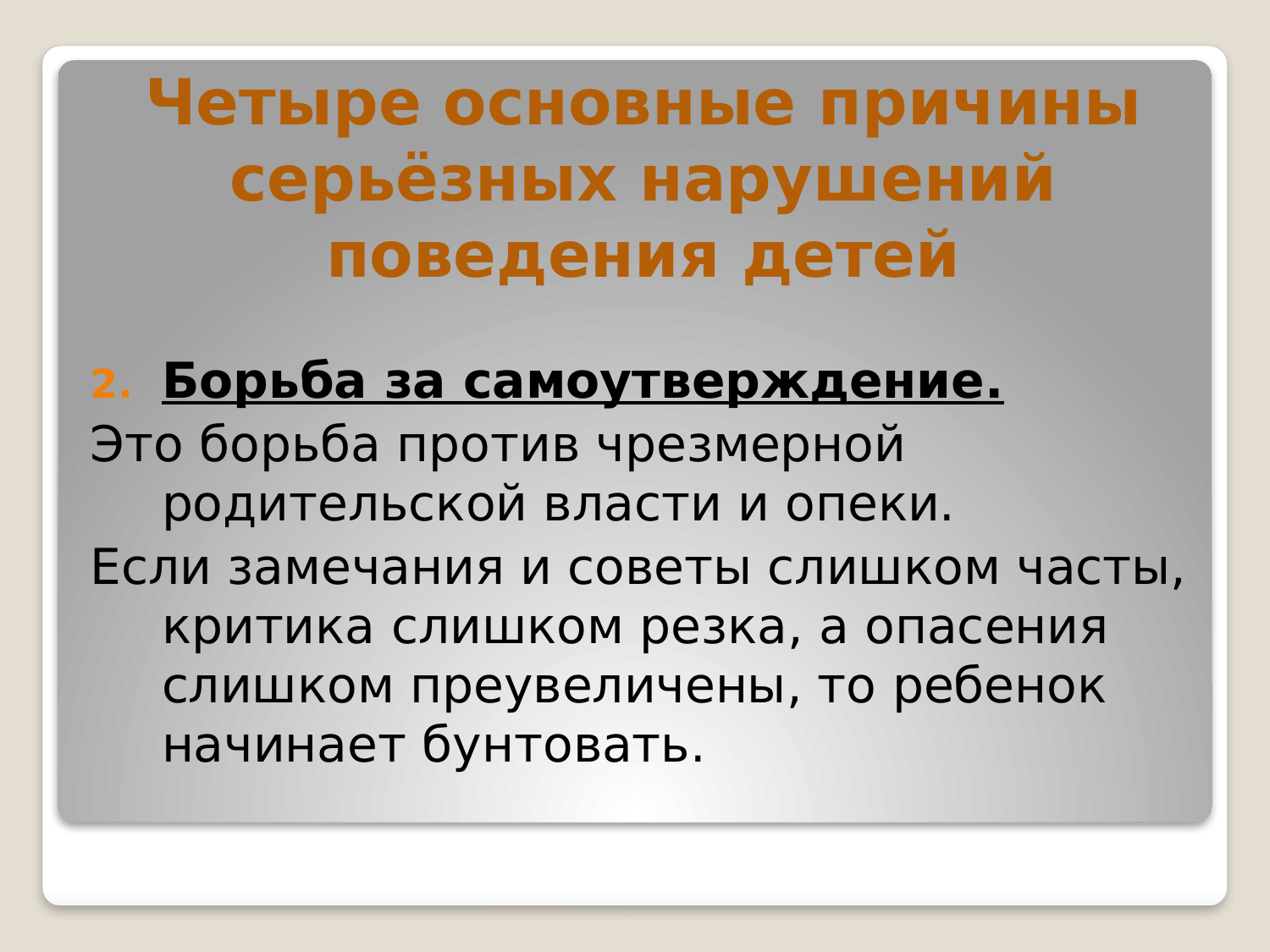

# Четыре основные причины серьёзных нарушений поведения детей
Борьба за самоутверждение.
Это борьба против чрезмерной родительской власти и опеки.
Если замечания и советы слишком часты, критика слишком резка, а опасения слишком преувеличены, то ребенок начинает бунтовать.